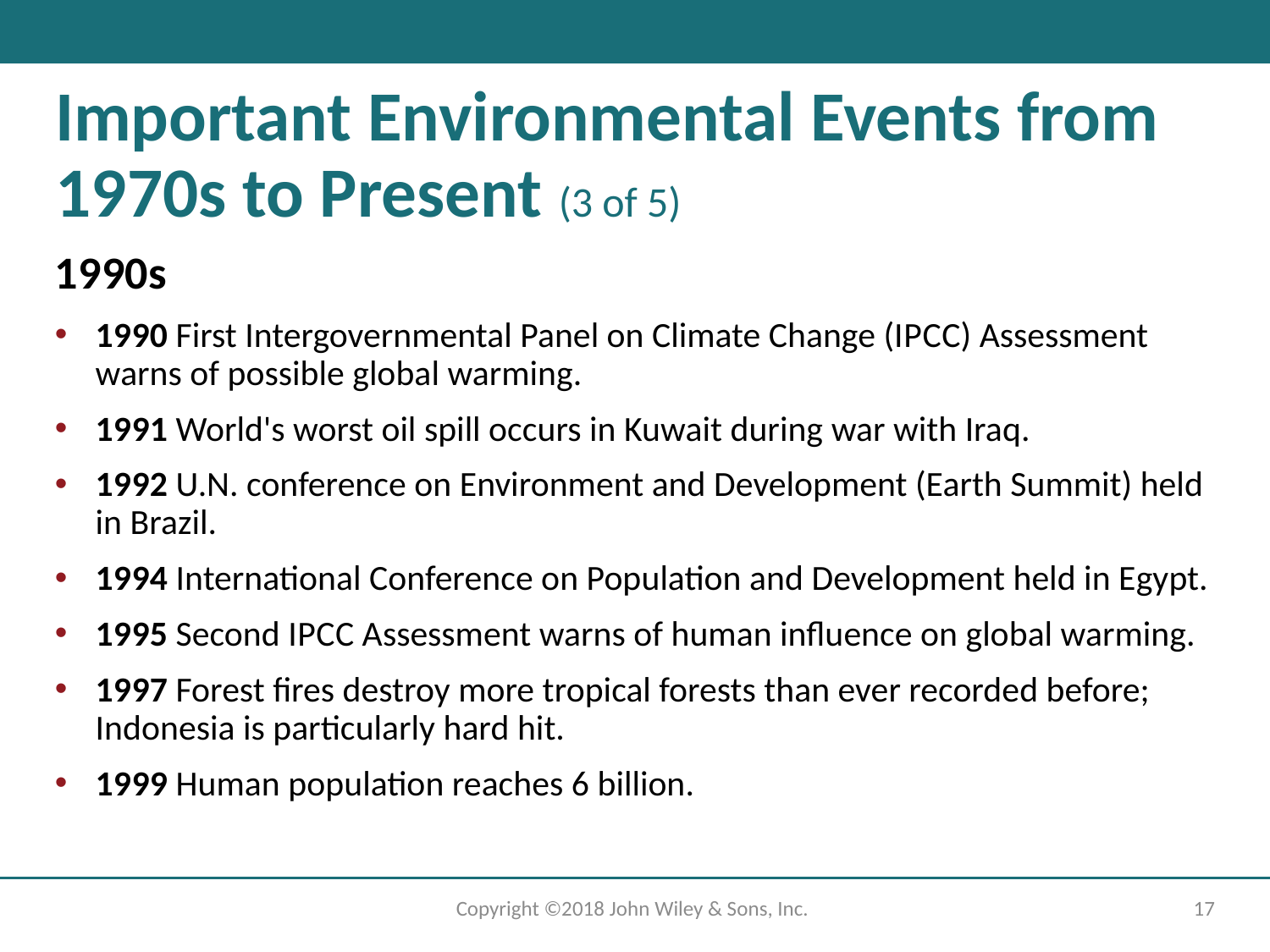

# Important Environmental Events from 19 70s to Present (3 of 5)
19 90s
19 90 First Intergovernmental Panel on Climate Change (I P C C) Assessment warns of possible global warming.
19 91 World's worst oil spill occurs in Kuwait during war with Iraq.
19 92 U.N. conference on Environment and Development (Earth Summit) held in Brazil.
19 94 International Conference on Population and Development held in Egypt.
19 95 Second I P C C Assessment warns of human influence on global warming.
19 97 Forest fires destroy more tropical forests than ever recorded before; Indonesia is particularly hard hit.
19 99 Human population reaches 6 billion.
Copyright ©2018 John Wiley & Sons, Inc.
17